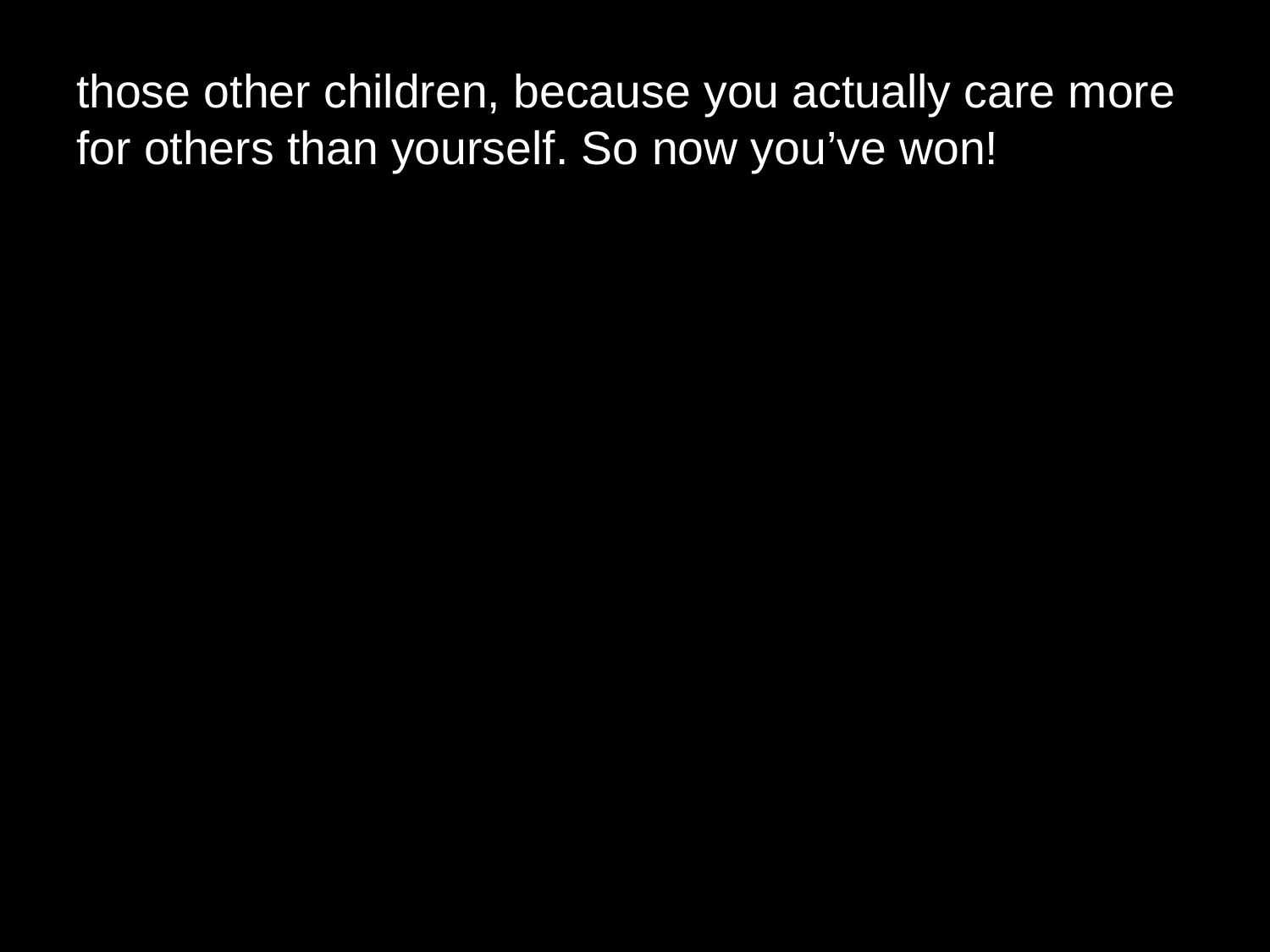

# those other children, because you actually care more for others than yourself. So now you’ve won!